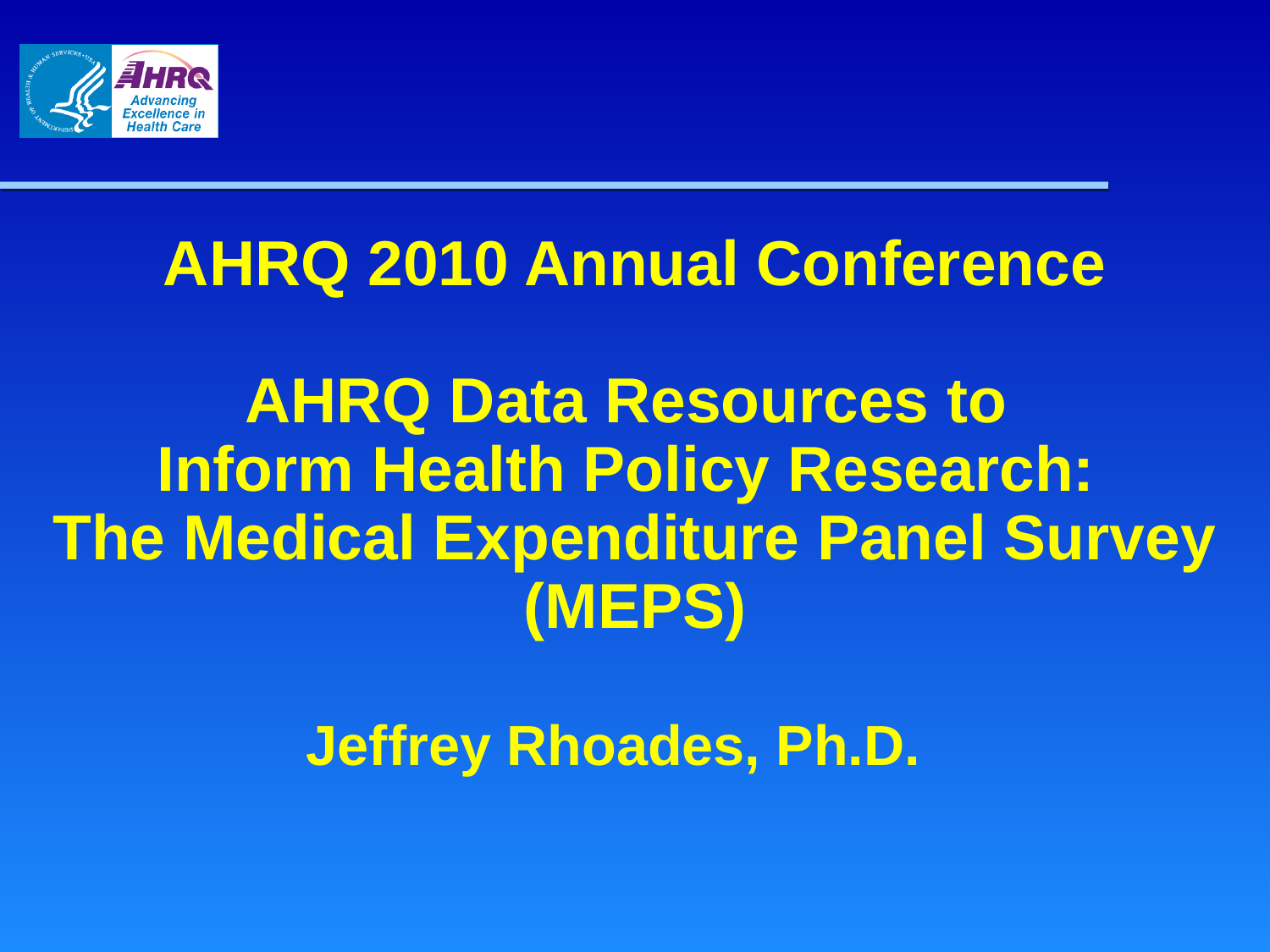

# AHRQ 2010 Annual Conference AHRQ Data Resources to Inform Health Policy Research: The Medical Expenditure Panel Survey (MEPS)

Jeffrey Rhoades, Ph.D.